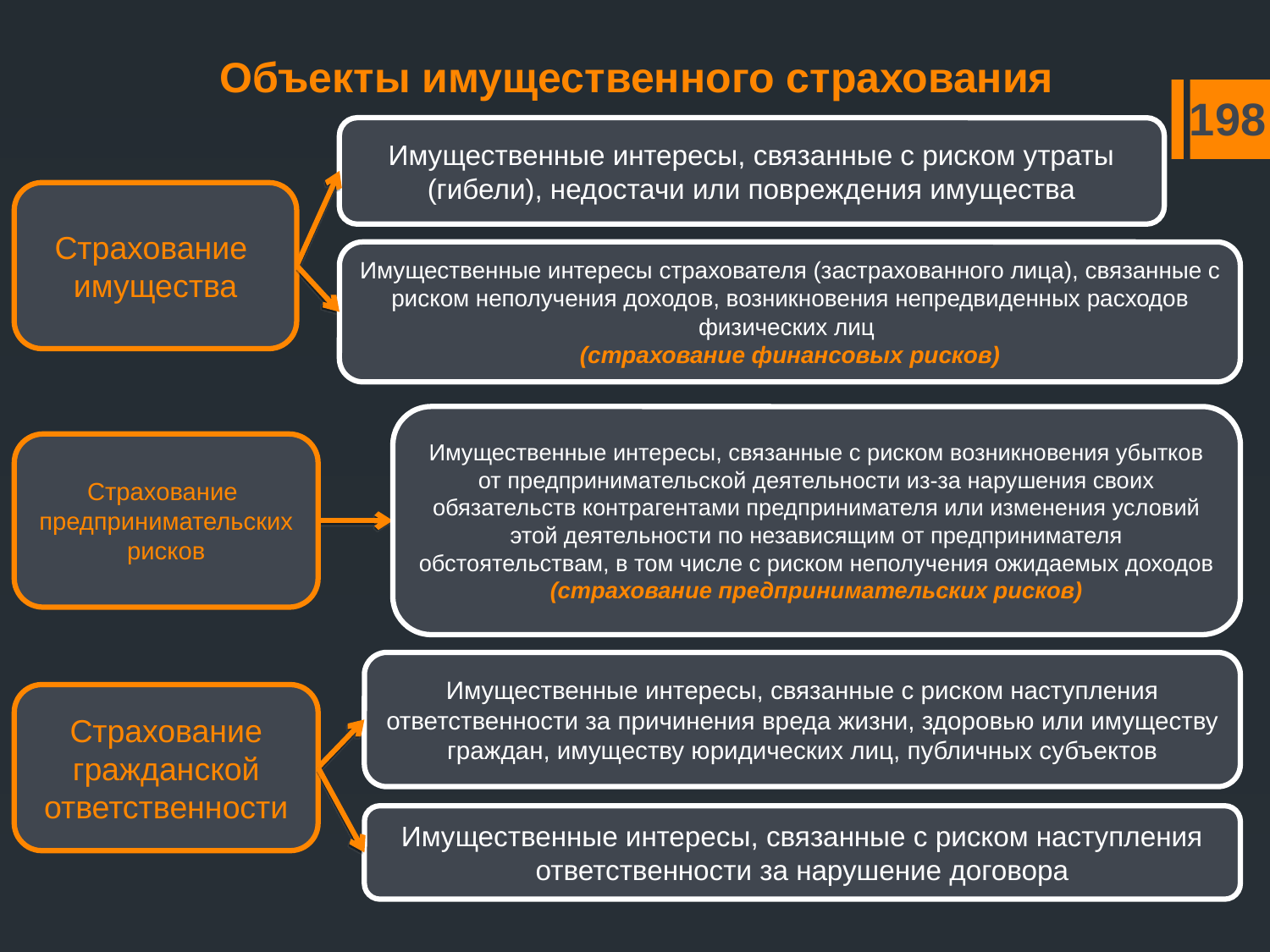

# Объекты имущественного страхования
198
Имущественные интересы, связанные с риском утраты (гибели), недостачи или повреждения имущества
Страхование
имущества
Имущественные интересы страхователя (застрахованного лица), связанные с риском неполучения доходов, возникновения непредвиденных расходов физических лиц
(страхование финансовых рисков)
Имущественные интересы, связанные с риском возникновения убытков от предпринимательской деятельности из-за нарушения своих обязательств контрагентами предпринимателя или изменения условий этой деятельности по независящим от предпринимателя обстоятельствам, в том числе с риском неполучения ожидаемых доходов
(страхование предпринимательских рисков)
Страхование
предпринимательских рисков
Имущественные интересы, связанные с риском наступления ответственности за причинения вреда жизни, здоровью или имуществу граждан, имуществу юридических лиц, публичных субъектов
Страхование гражданской ответственности
Имущественные интересы, связанные с риском наступления ответственности за нарушение договора